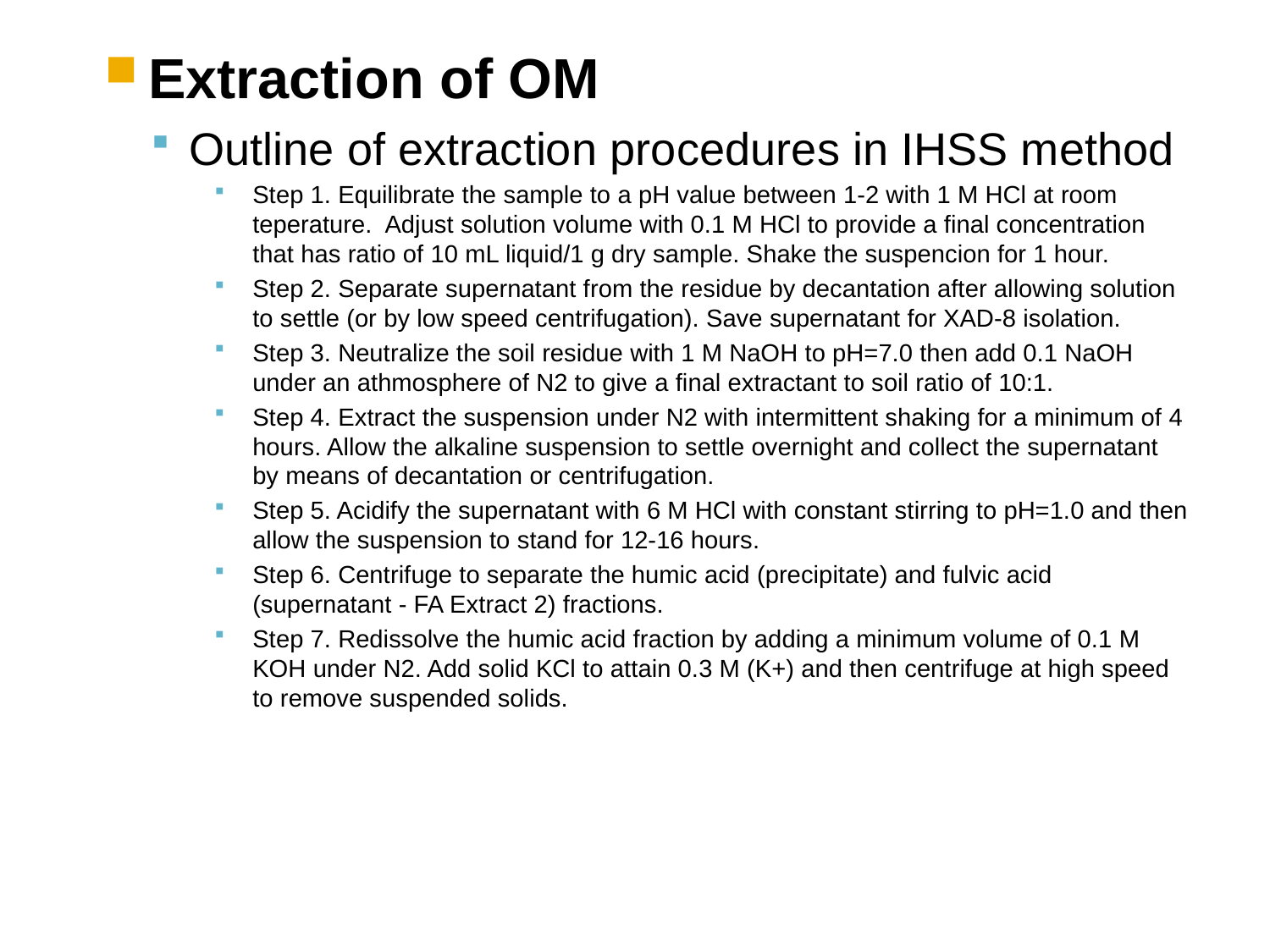

Extraction of OM
Outline of extraction procedures in IHSS method
Step 1. Equilibrate the sample to a pH value between 1-2 with 1 M HCl at room teperature.  Adjust solution volume with 0.1 M HCl to provide a final concentration that has ratio of 10 mL liquid/1 g dry sample. Shake the suspencion for 1 hour.
Step 2. Separate supernatant from the residue by decantation after allowing solution to settle (or by low speed centrifugation). Save supernatant for XAD-8 isolation.
Step 3. Neutralize the soil residue with 1 M NaOH to pH=7.0 then add 0.1 NaOH under an athmosphere of N2 to give a final extractant to soil ratio of 10:1.
Step 4. Extract the suspension under N2 with intermittent shaking for a minimum of 4 hours. Allow the alkaline suspension to settle overnight and collect the supernatant by means of decantation or centrifugation.
Step 5. Acidify the supernatant with 6 M HCl with constant stirring to pH=1.0 and then allow the suspension to stand for 12-16 hours.
Step 6. Centrifuge to separate the humic acid (precipitate) and fulvic acid (supernatant - FA Extract 2) fractions.
Step 7. Redissolve the humic acid fraction by adding a minimum volume of 0.1 M KOH under N2. Add solid KCl to attain 0.3 M (K+) and then centrifuge at high speed to remove suspended solids.